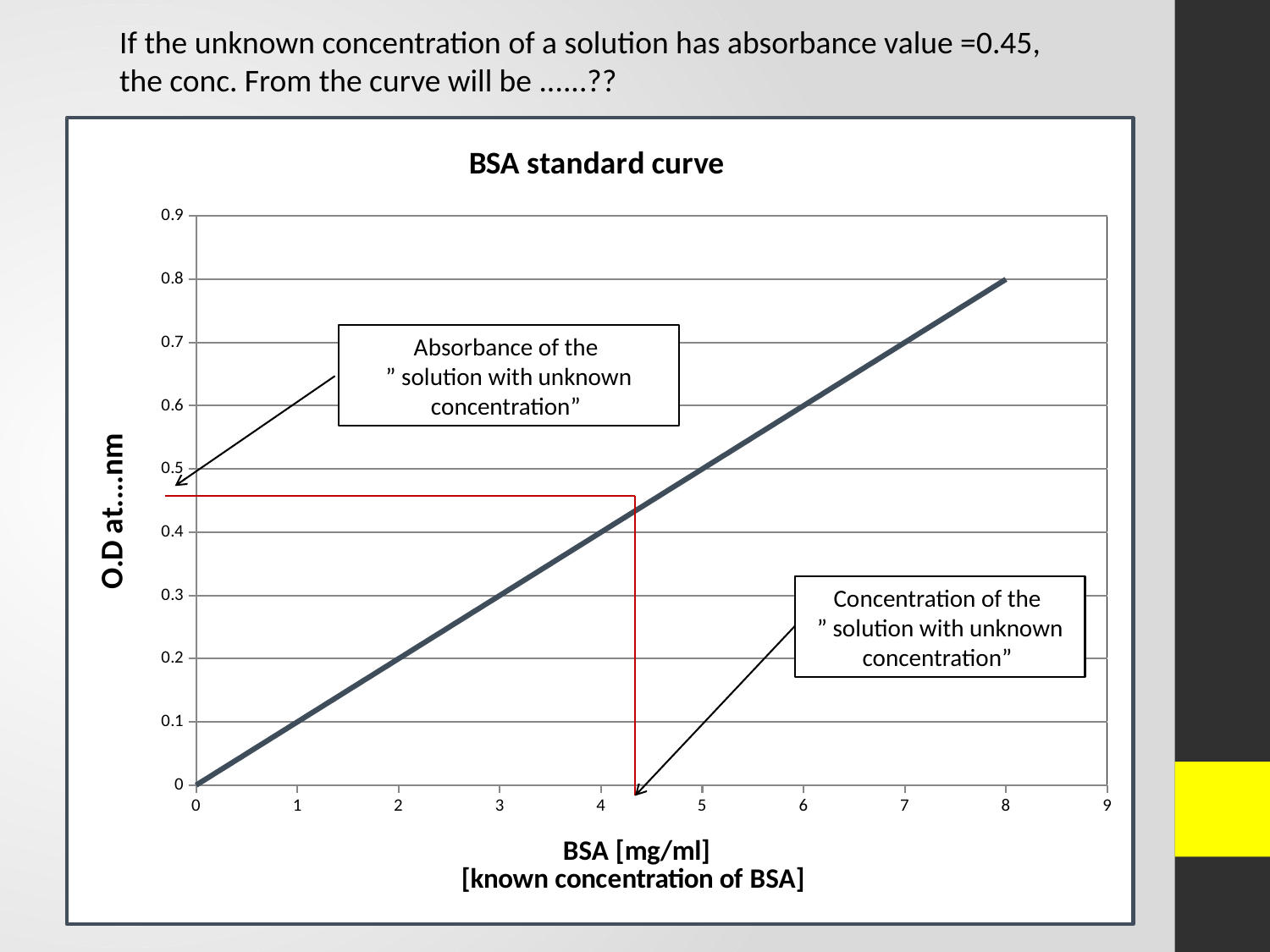

If the unknown concentration of a solution has absorbance value =0.45,
the conc. From the curve will be ......??

### Chart: BSA standard curve

| Category |  |
|---|---|
Absorbance of the
” solution with unknown concentration”
Concentration of the
” solution with unknown concentration”